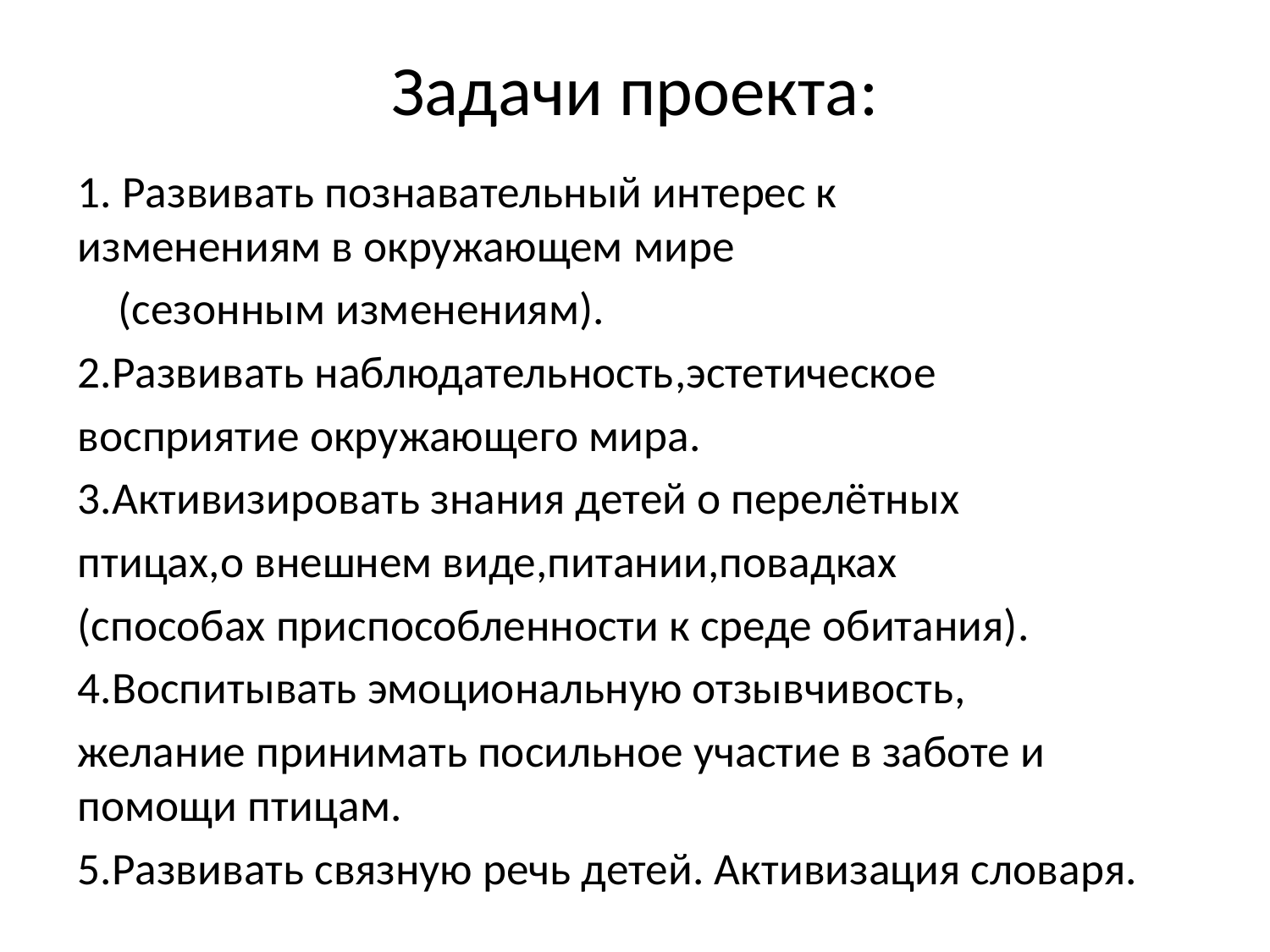

# Задачи проекта:
1. Развивать познавательный интерес к             изменениям в окружающем мире
    (сезонным изменениям).
2.Развивать наблюдательность,эстетическое
восприятие окружающего мира.
3.Активизировать знания детей о перелётных
птицах,о внешнем виде,питании,повадках
(способах приспособленности к среде обитания).
4.Воспитывать эмоциональную отзывчивость,
желание принимать посильное участие в заботе и помощи птицам.
5.Развивать связную речь детей. Активизация словаря.